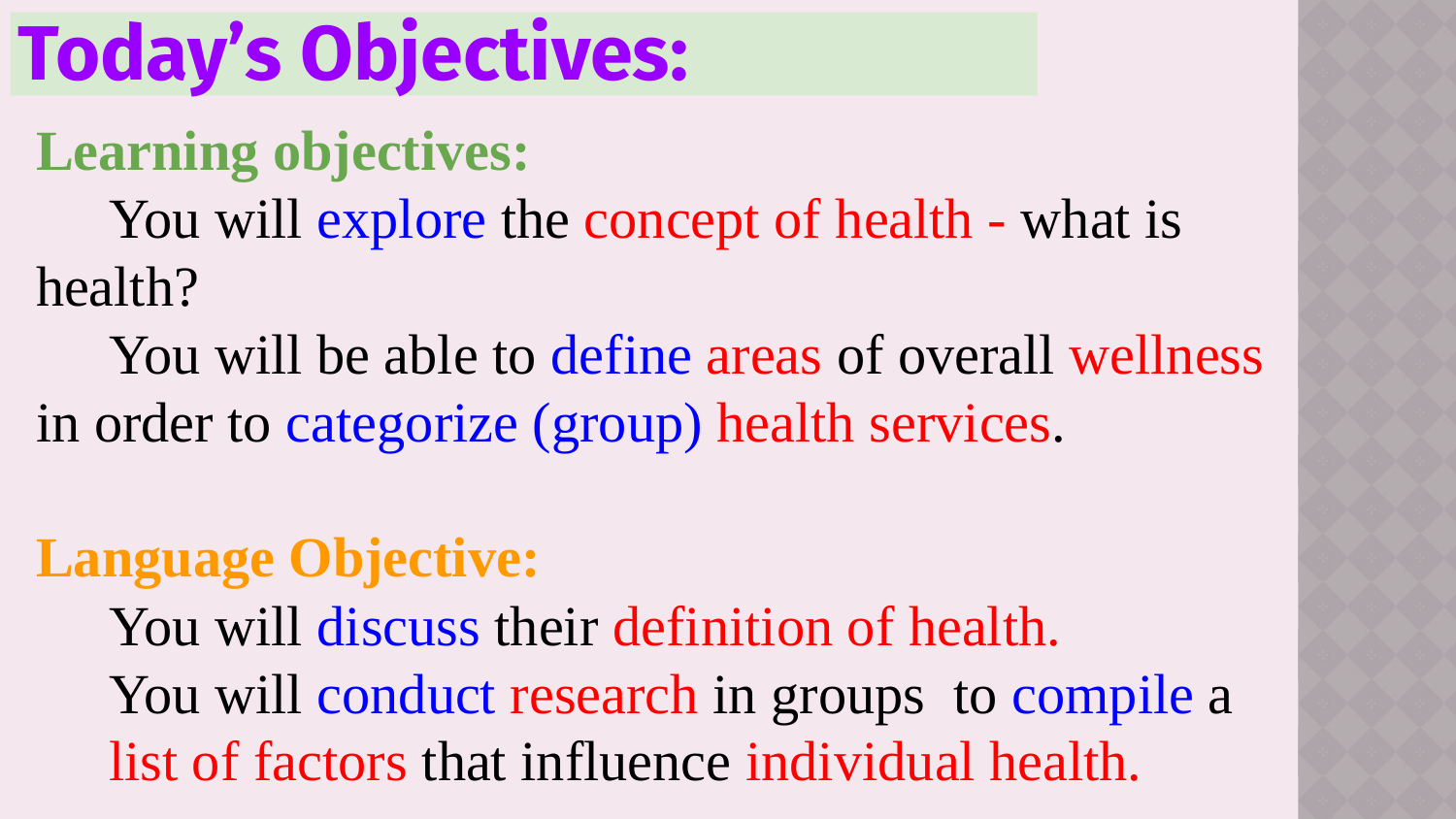

# Today’s Objectives:
Learning objectives:
You will explore the concept of health - what is health?
You will be able to define areas of overall wellness in order to categorize (group) health services.

Language Objective:
You will discuss their definition of health.
You will conduct research in groups  to compile a list of factors that influence individual health.